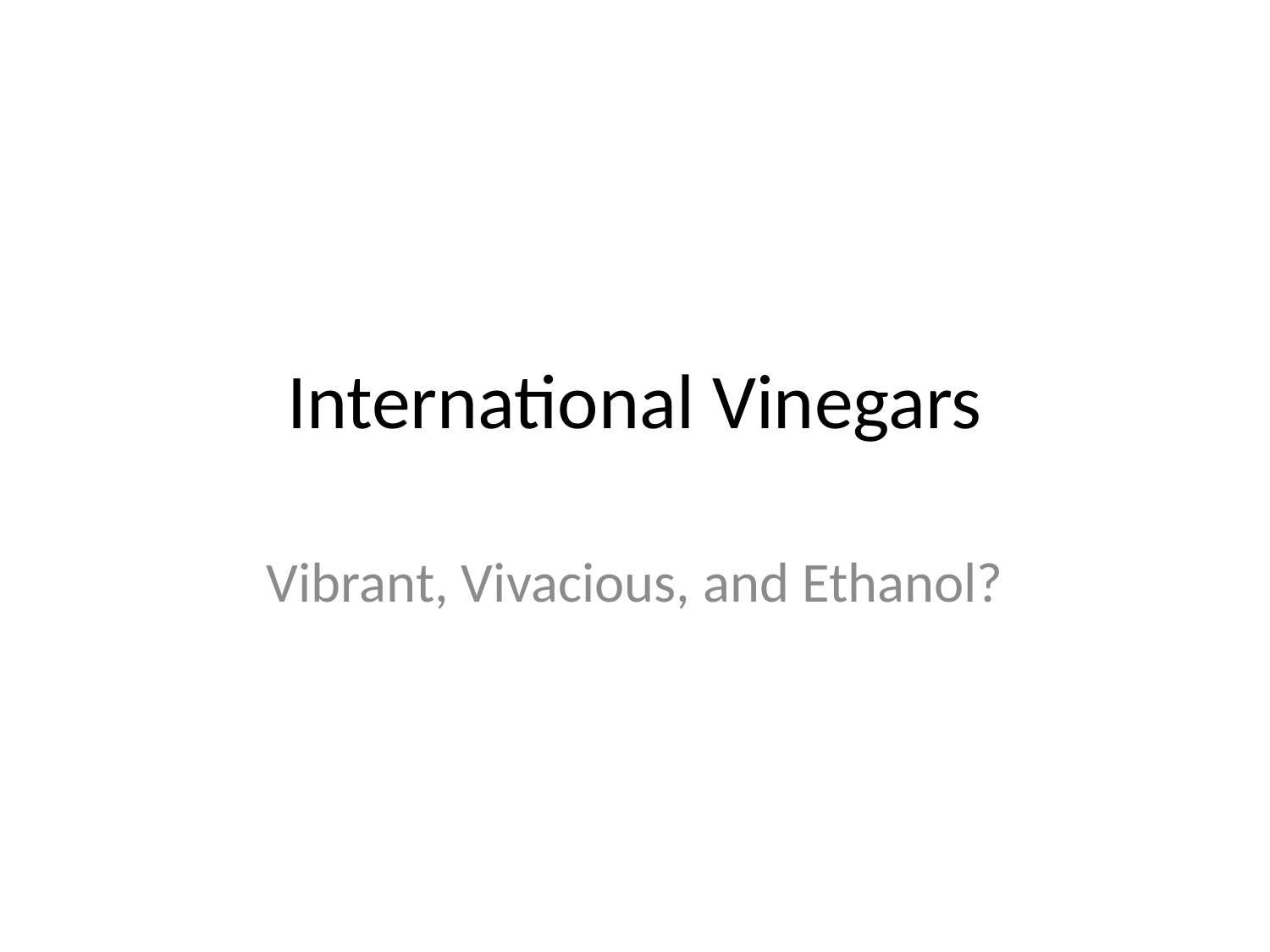

# International Vinegars
Vibrant, Vivacious, and Ethanol?